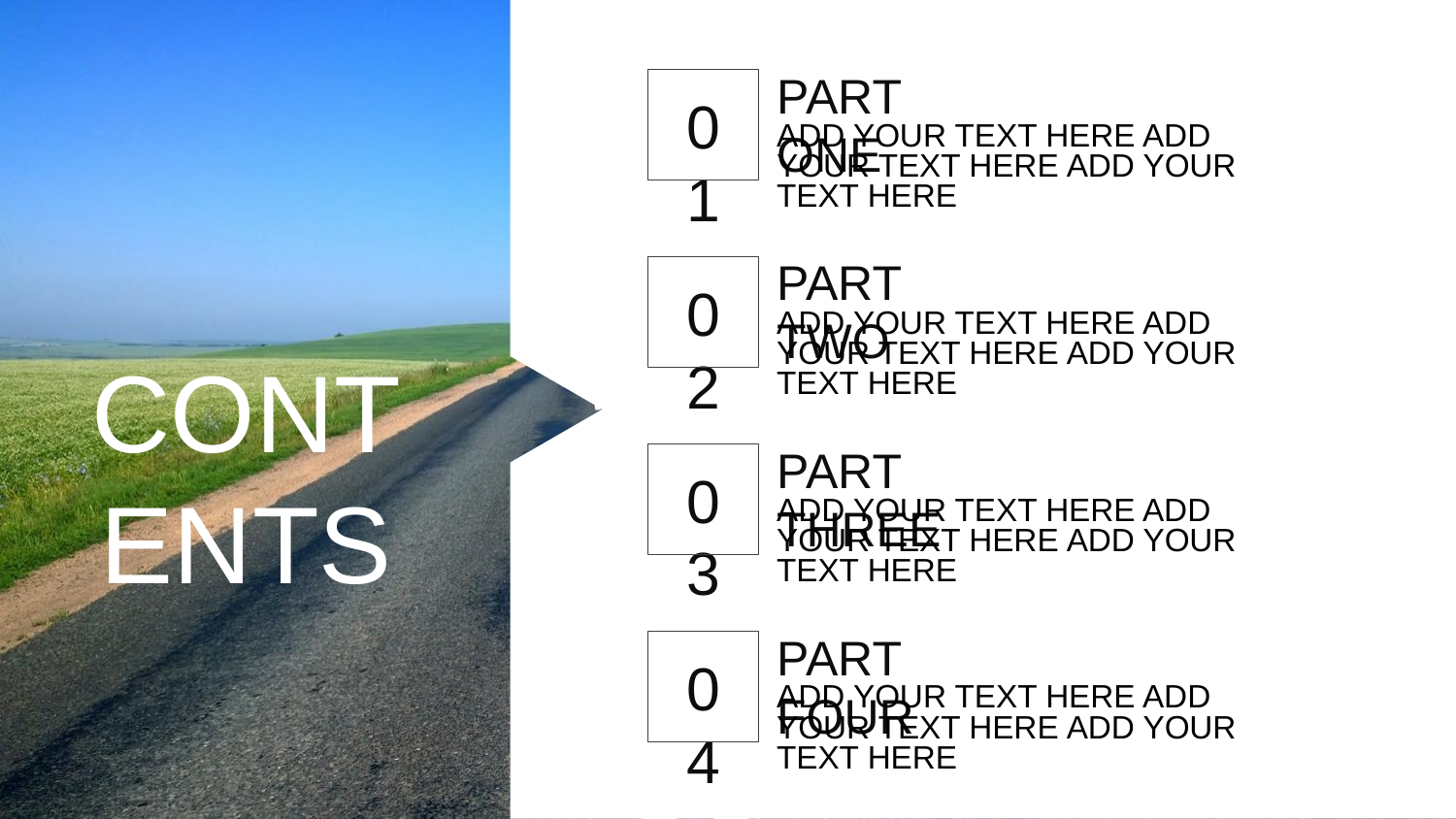

PART ONE

0 1
ADD YOUR TEXT HERE ADD YOUR TEXT HERE ADD YOUR TEXT HERE
PART TWO

0 2
ADD YOUR TEXT HERE ADD YOUR TEXT HERE ADD YOUR TEXT HERE
CONTENTS
PART THREE

0 3
ADD YOUR TEXT HERE ADD YOUR TEXT HERE ADD YOUR TEXT HERE
PART FOUR

0 4
ADD YOUR TEXT HERE ADD YOUR TEXT HERE ADD YOUR TEXT HERE